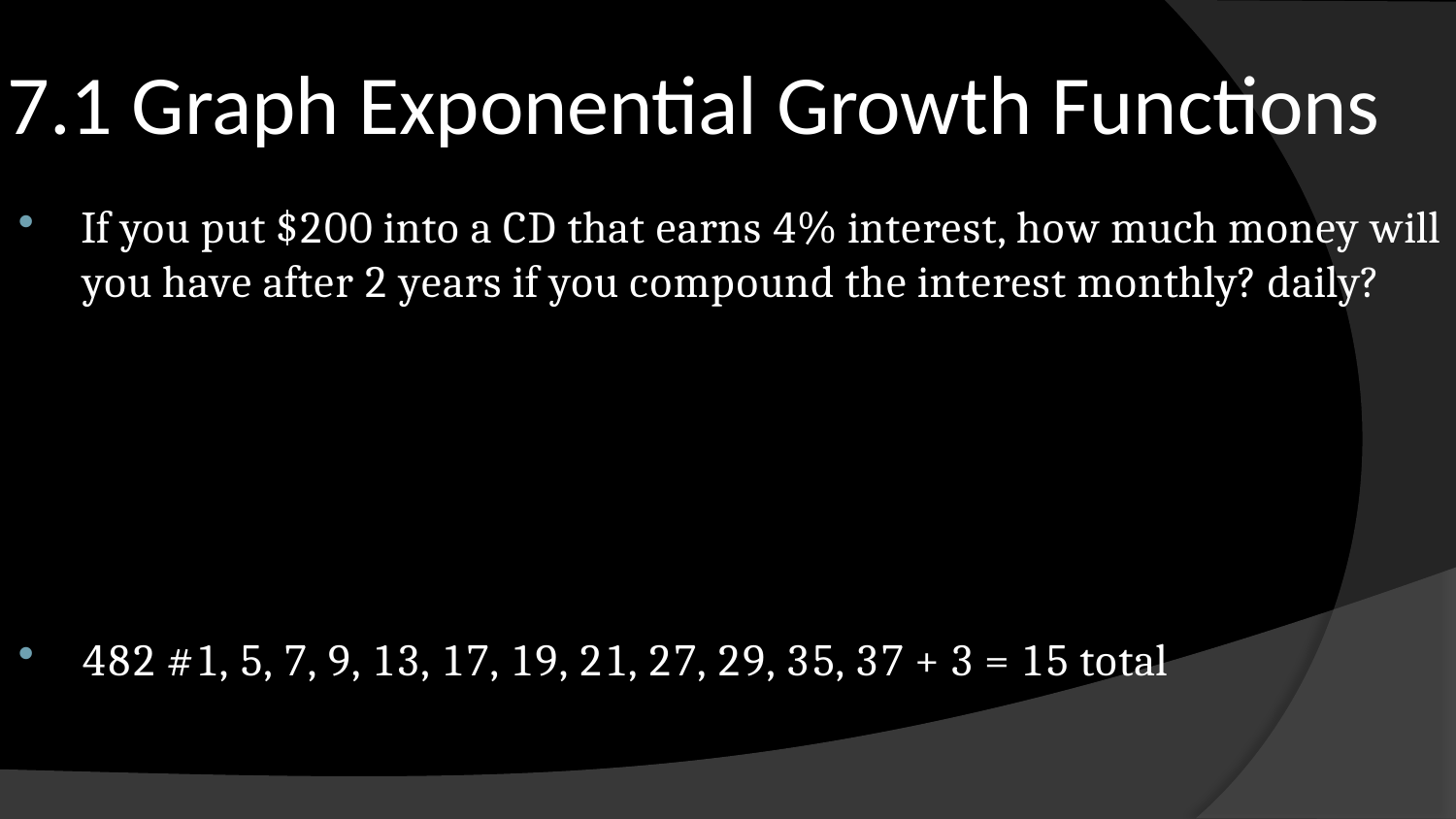

# 7.1 Graph Exponential Growth Functions
If you put $200 into a CD that earns 4% interest, how much money will you have after 2 years if you compound the interest monthly? daily?

482 #1, 5, 7, 9, 13, 17, 19, 21, 27, 29, 35, 37 + 3 = 15 total